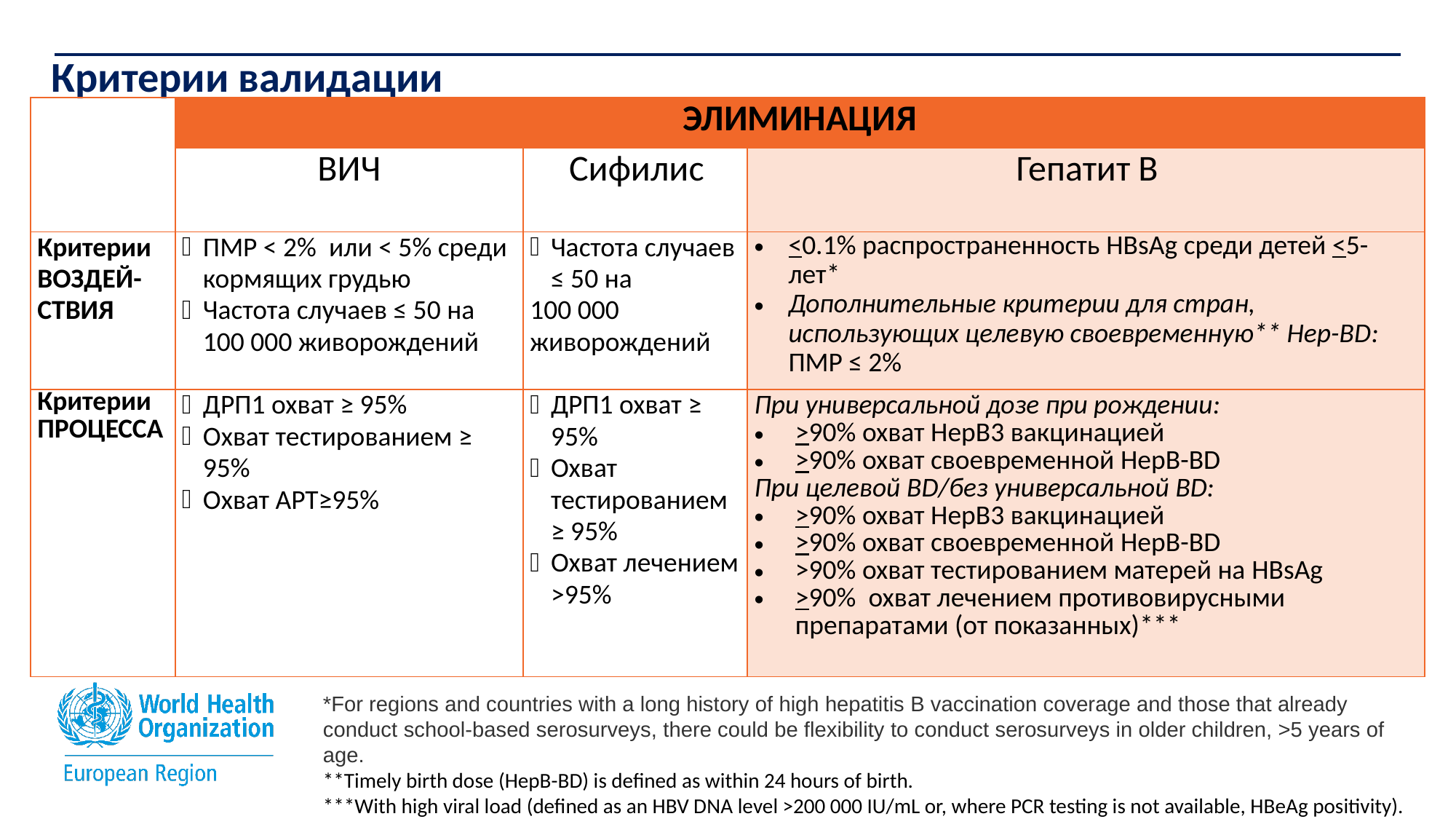

# Критерии валидации
|  | ЭЛИМИНАЦИЯ |  |  |
| --- | --- | --- | --- |
|  | ВИЧ | Сифилис | Гепатит В |
| Критерии ВОЗДЕЙ-СТВИЯ | ПМР < 2% или < 5% среди кормящих грудью Частота случаев ≤ 50 на 100 000 живорождений | Частота случаев ≤ 50 на 100 000 живорождений | <0.1% распространенность HBsAg среди детей <5-лет\* Дополнительные критерии для стран, использующих целевую своевременную\*\* Hep-BD: ПМР ≤ 2% |
| Критерии ПРОЦЕССА | ДРП1 охват ≥ 95% Охват тестированием ≥ 95% Охват АРТ≥95% | ДРП1 охват ≥ 95% Охват тестированием≥ 95% Охват лечением >95% | При универсальной дозе при рождении: >90% охват HepB3 вакцинацией >90% охват своевременной HepB-BD При целевой BD/без универсальной BD: >90% охват HepB3 вакцинацией >90% охват своевременной HepB-BD >90% охват тестированием матерей на HBsAg >90%  охват лечением противовирусными препаратами (от показанных)\*\*\* |
*For regions and countries with a long history of high hepatitis B vaccination coverage and those that already conduct school-based serosurveys, there could be flexibility to conduct serosurveys in older children, >5 years of age.
**Timely birth dose (HepB-BD) is defined as within 24 hours of birth.
***With high viral load (defined as an HBV DNA level >200 000 IU/mL or, where PCR testing is not available, HBeAg positivity).